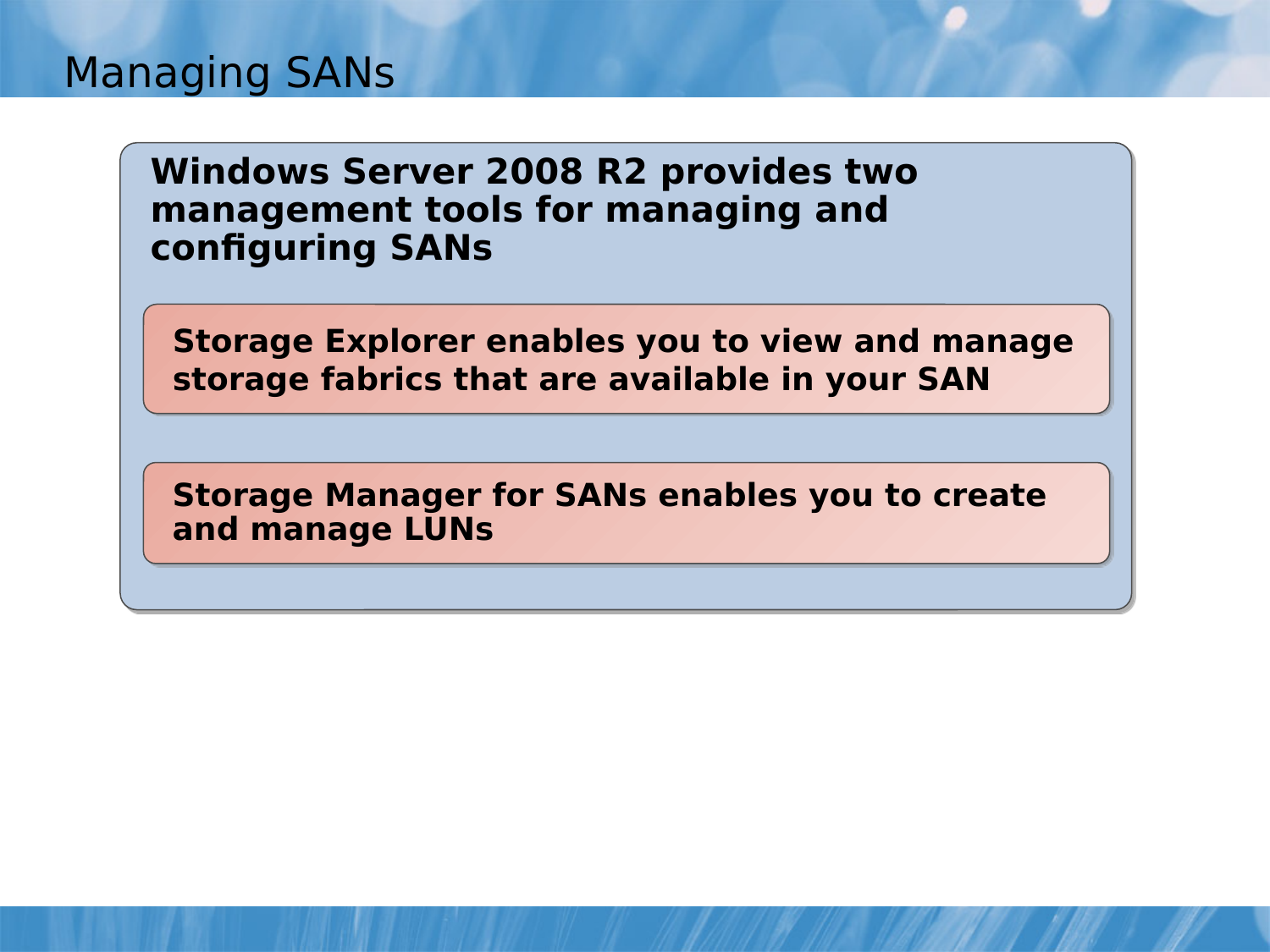

# Managing SANs
Windows Server 2008 R2 provides two management tools for managing and configuring SANs
Storage Explorer enables you to view and manage storage fabrics that are available in your SAN
Storage Manager for SANs enables you to create and manage LUNs